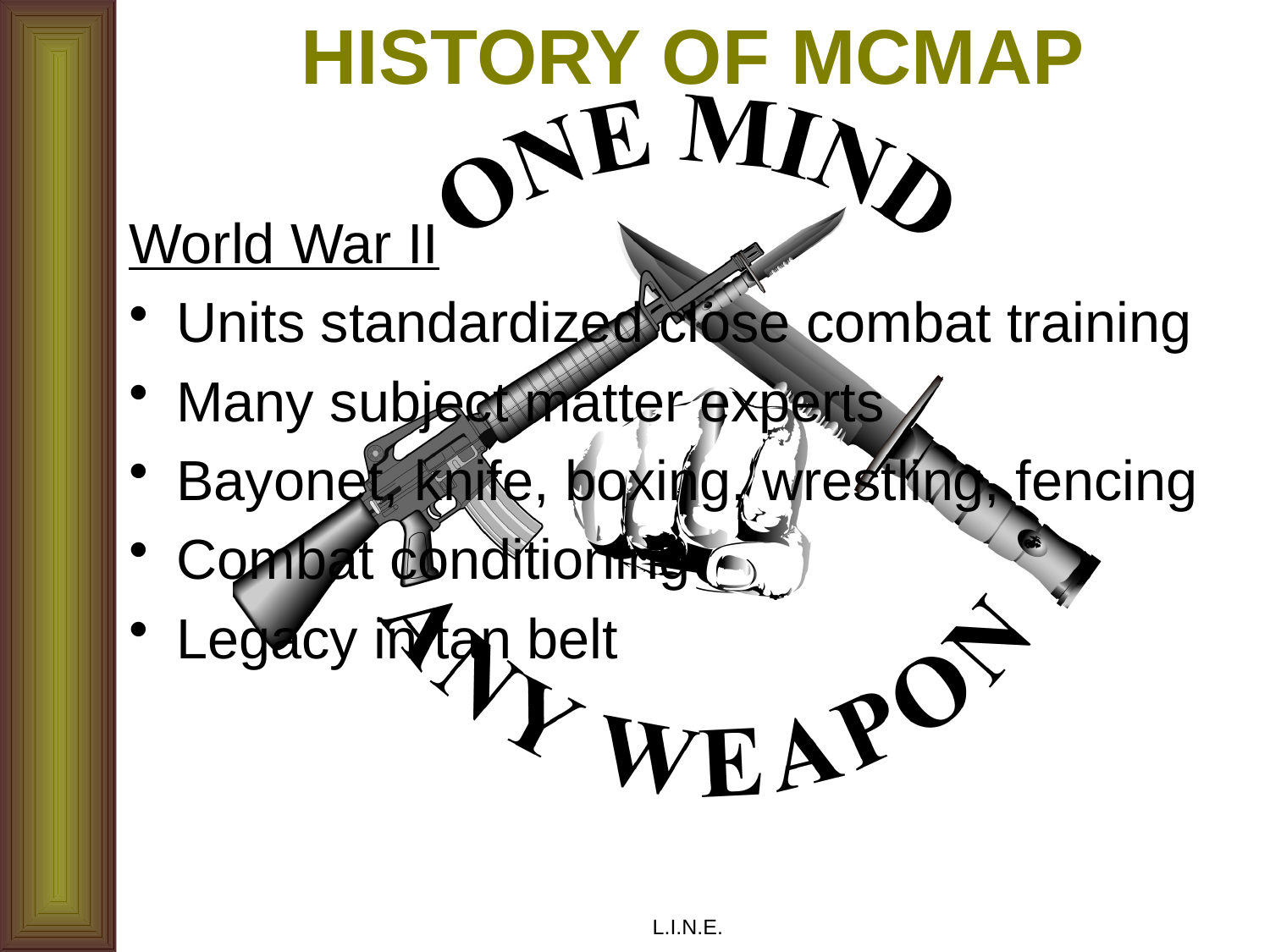

# HISTORY OF MCMAP
World War II
Units standardized close combat training
Many subject matter experts
Bayonet, knife, boxing, wrestling, fencing
Combat conditioning
Legacy in tan belt
L.I.N.E.